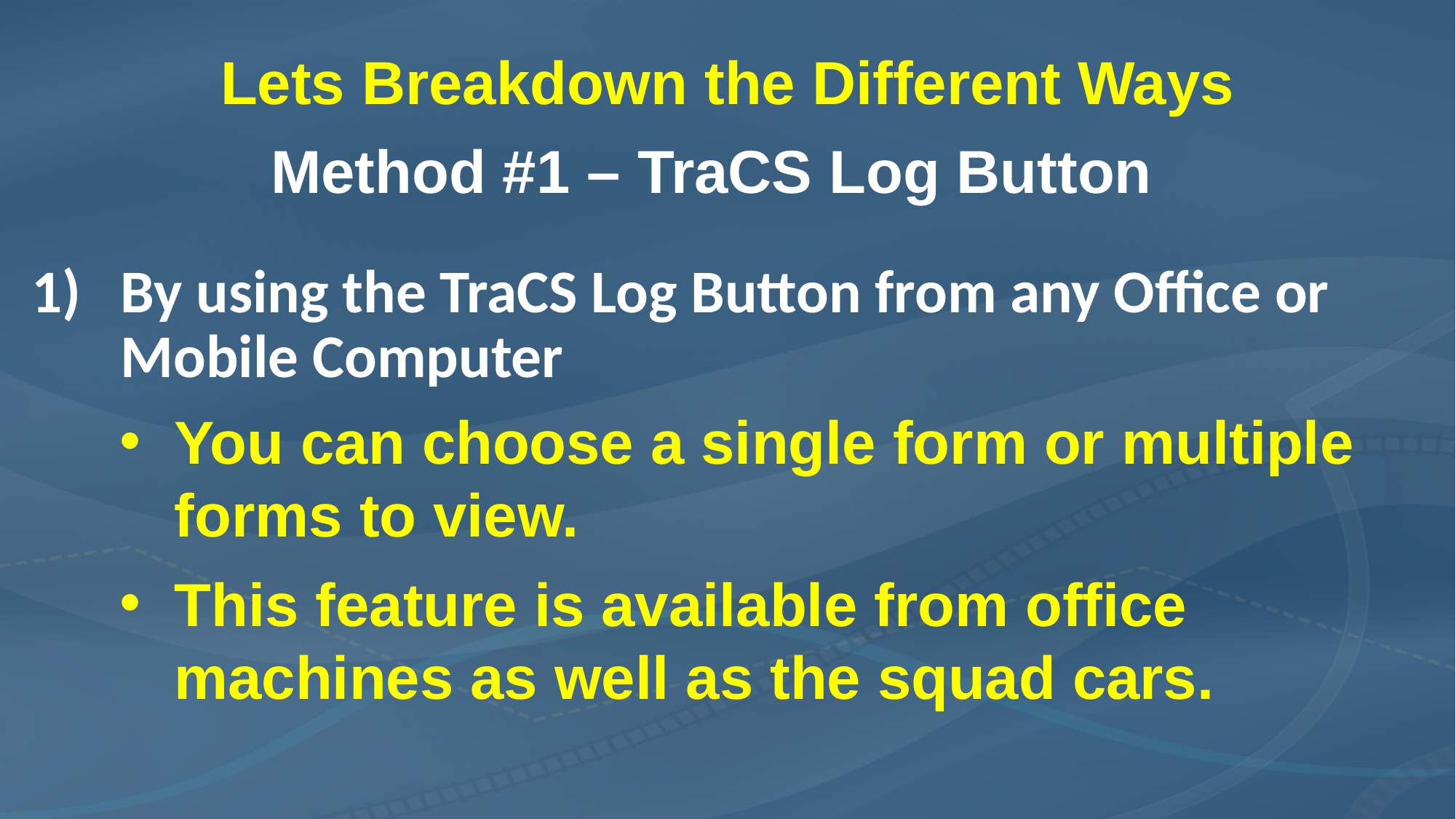

Lets Breakdown the Different Ways
Method #1 – TraCS Log Button

By using the TraCS Log Button from any Office or Mobile Computer
You can choose a single form or multiple forms to view.

This feature is available from office machines as well as the squad cars.